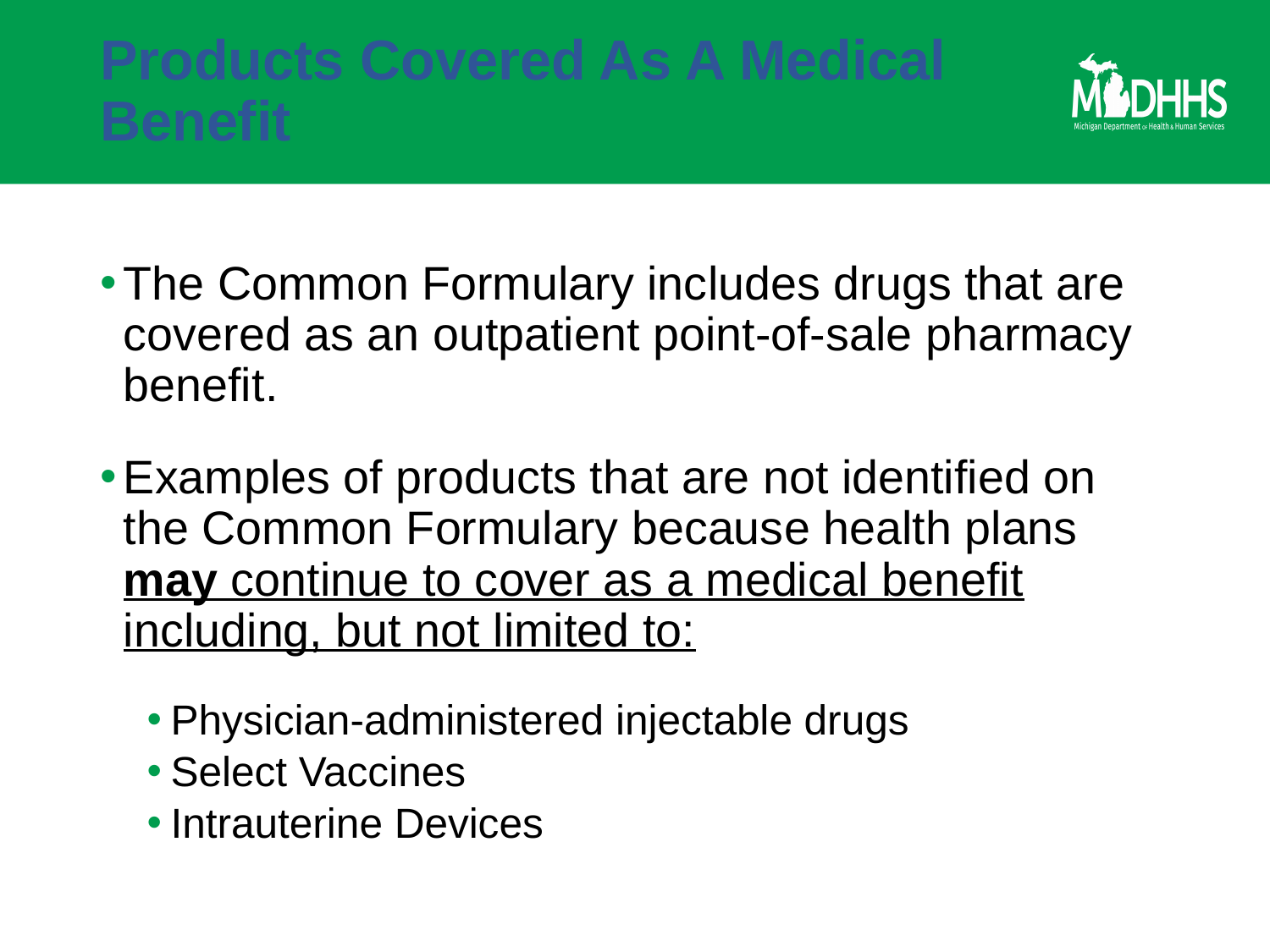

# Products Covered As A Medical Benefit
The Common Formulary includes drugs that are covered as an outpatient point-of-sale pharmacy benefit.

Examples of products that are not identified on the Common Formulary because health plans may continue to cover as a medical benefit including, but not limited to:

Physician-administered injectable drugs
Select Vaccines
Intrauterine Devices